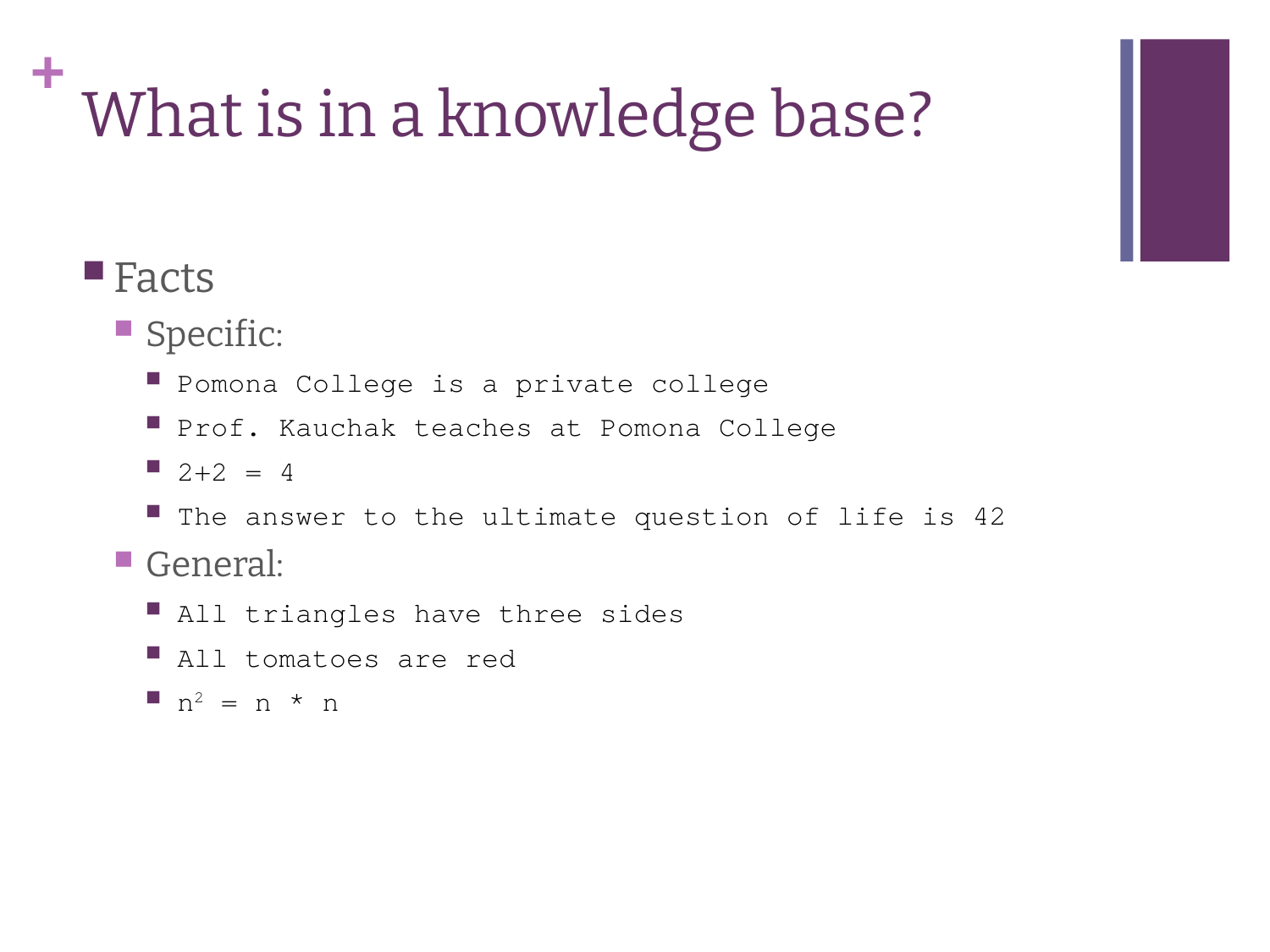

# What is in a knowledge base?
Facts
Specific:
Pomona College is a private college
Prof. Kauchak teaches at Pomona College
2+2 = 4
The answer to the ultimate question of life is 42
General:
All triangles have three sides
All tomatoes are red
n2 = n * n